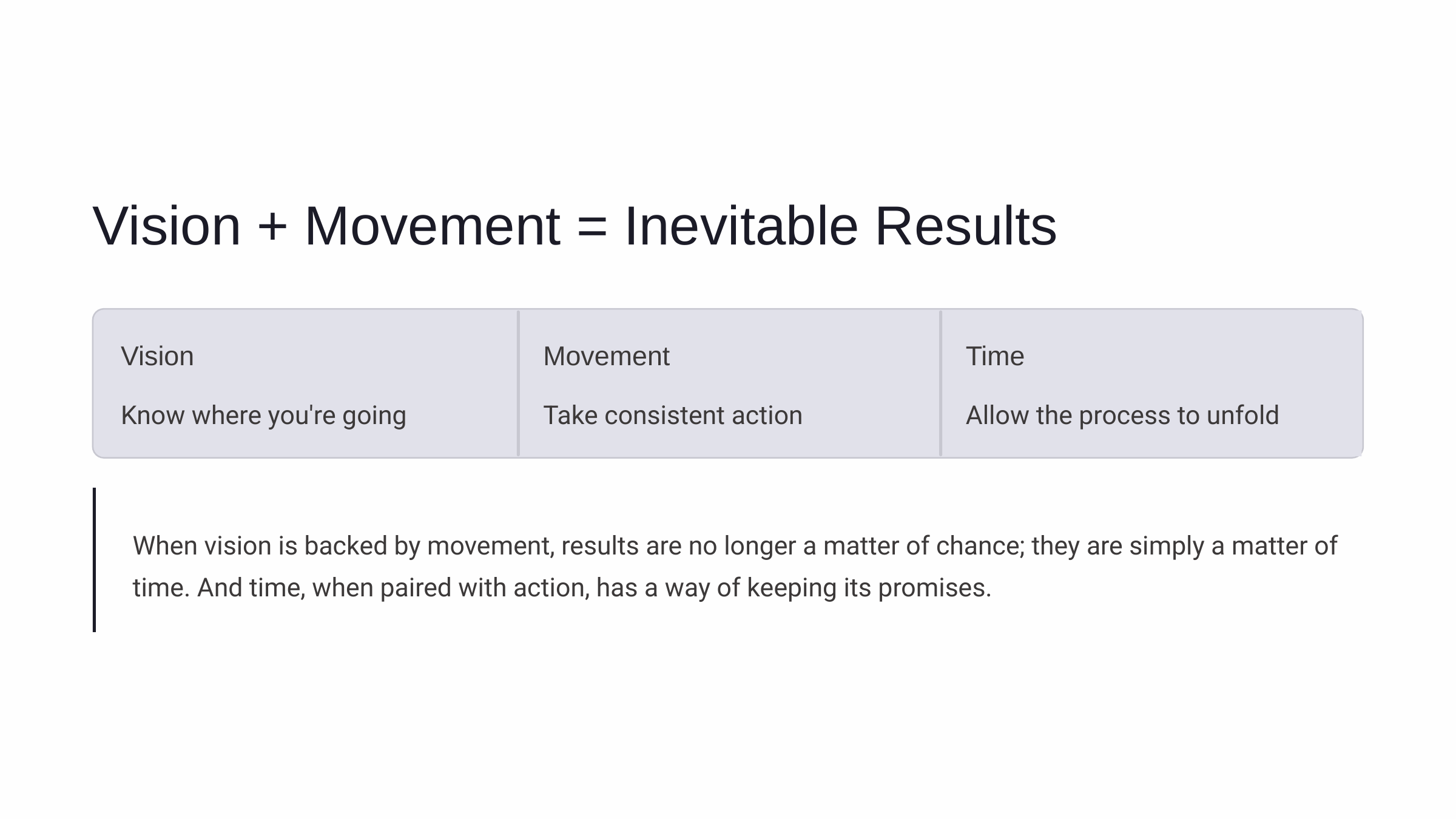

Vision + Movement = Inevitable Results

Vision
Movement
Time
Know where you're going
Take consistent action
Allow the process to unfold

When vision is backed by movement, results are no longer a matter of chance; they are simply a matter of time. And time, when paired with action, has a way of keeping its promises.